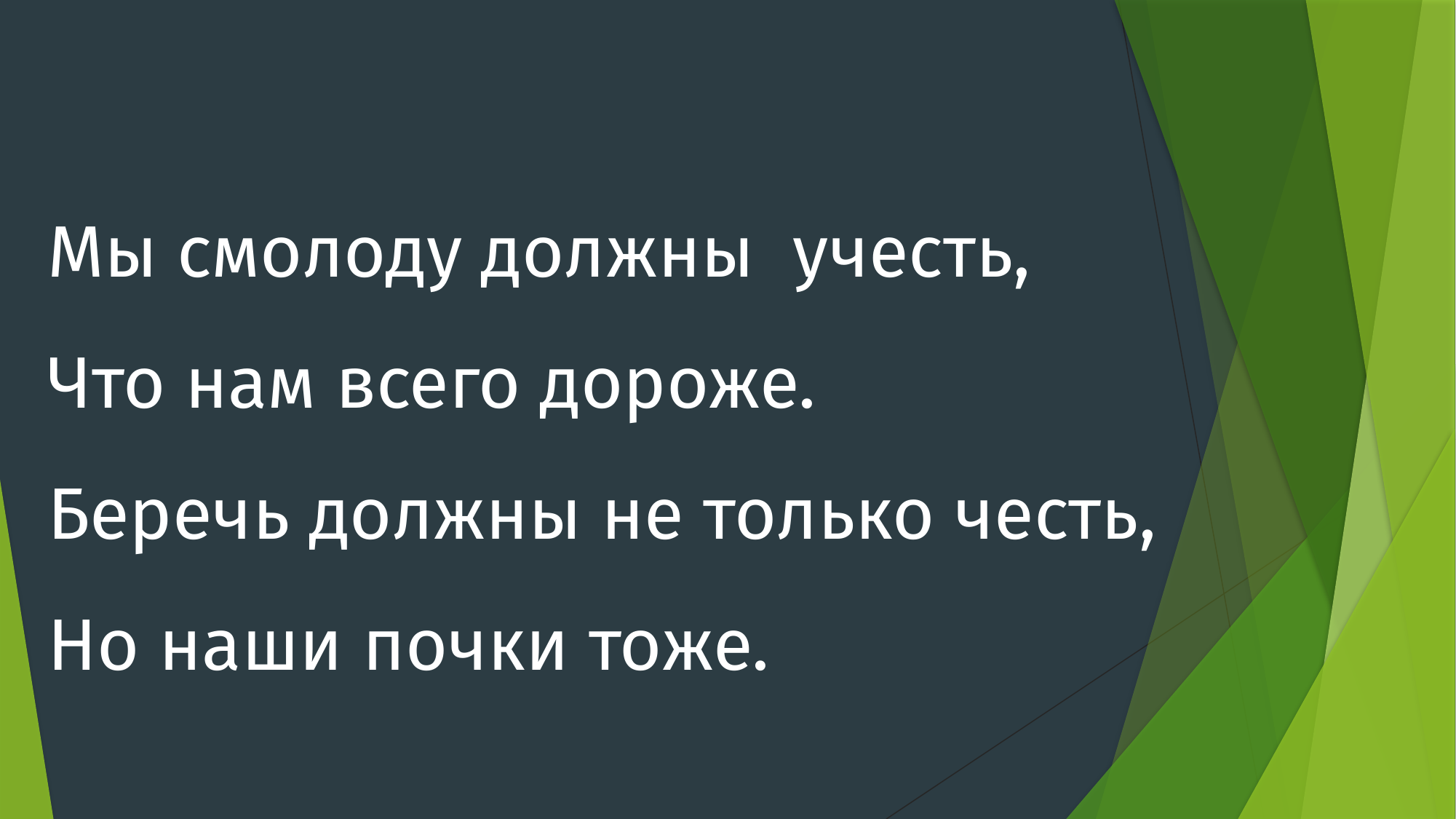

Мы смолоду должны  учесть,
Что нам всего дороже.
Беречь должны не только честь,
Но наши почки тоже.